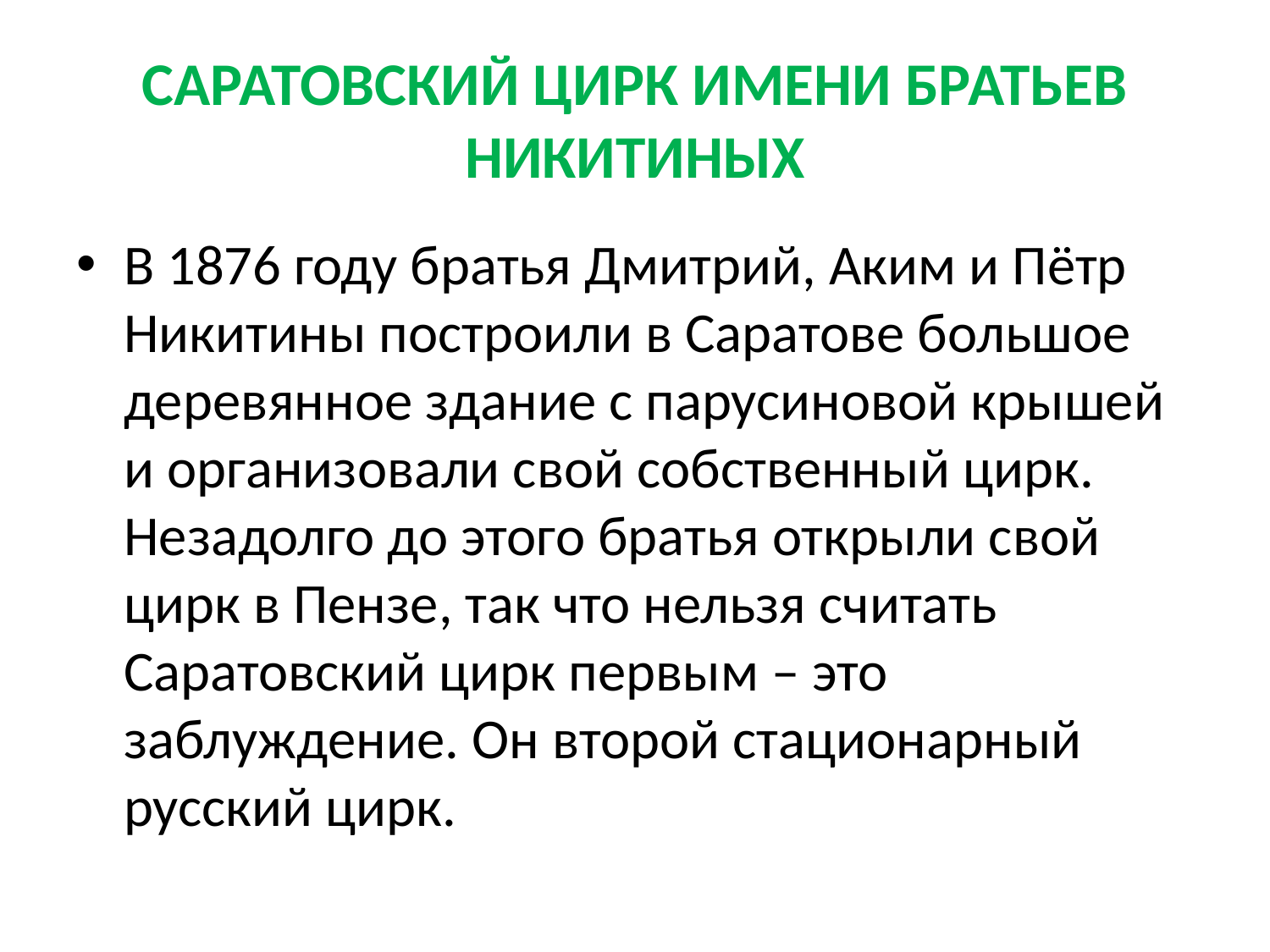

# САРАТОВСКИЙ ЦИРК ИМЕНИ БРАТЬЕВ НИКИТИНЫХ
В 1876 году братья Дмитрий, Аким и Пётр Никитины построили в Саратове большое деревянное здание с парусиновой крышей и организовали свой собственный цирк. Незадолго до этого братья открыли свой цирк в Пензе, так что нельзя считать Саратовский цирк первым – это заблуждение. Он второй стационарный русский цирк.